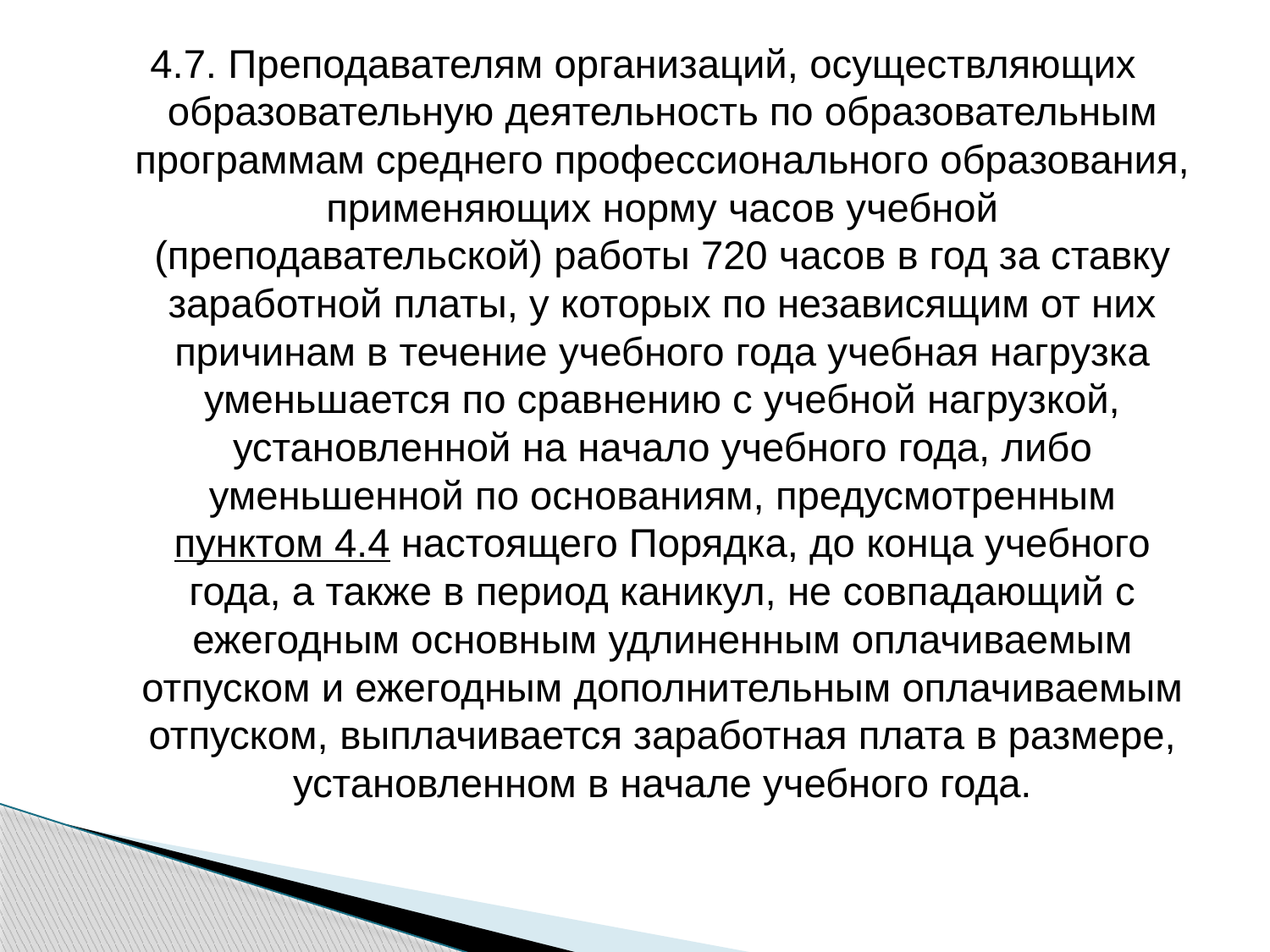

4.7. Преподавателям организаций, осуществляющих образовательную деятельность по образовательным программам среднего профессионального образования, применяющих норму часов учебной (преподавательской) работы 720 часов в год за ставку заработной платы, у которых по независящим от них причинам в течение учебного года учебная нагрузка уменьшается по сравнению с учебной нагрузкой, установленной на начало учебного года, либо уменьшенной по основаниям, предусмотренным пунктом 4.4 настоящего Порядка, до конца учебного года, а также в период каникул, не совпадающий с ежегодным основным удлиненным оплачиваемым отпуском и ежегодным дополнительным оплачиваемым отпуском, выплачивается заработная плата в размере, установленном в начале учебного года.